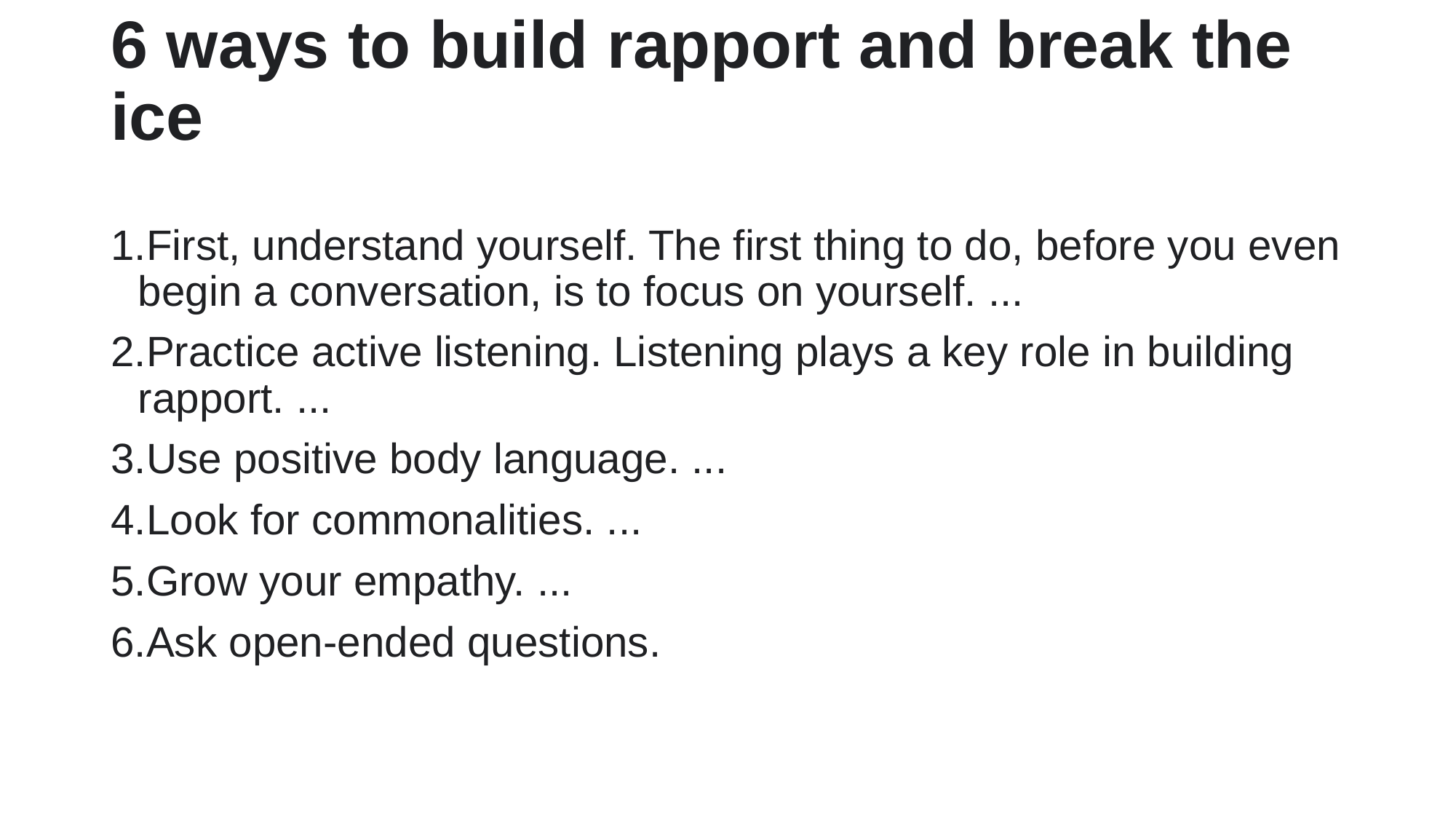

# 6 ways to build rapport and break the ice
First, understand yourself. The first thing to do, before you even begin a conversation, is to focus on yourself. ...
Practice active listening. Listening plays a key role in building rapport. ...
Use positive body language. ...
Look for commonalities. ...
Grow your empathy. ...
Ask open-ended questions.